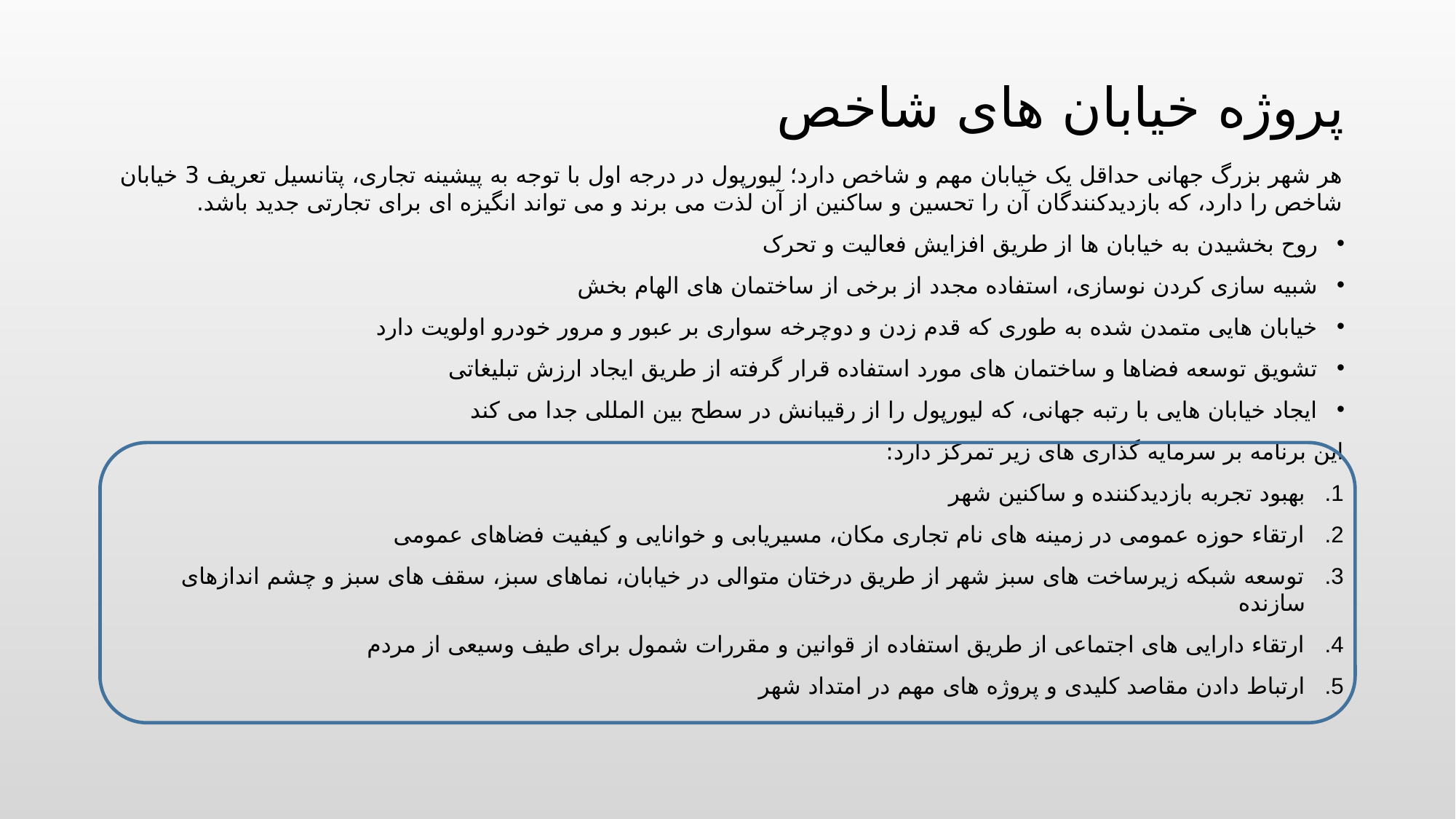

# پروژه خیابان های شاخص
هر شهر بزرگ جهانی حداقل یک خیابان مهم و شاخص دارد؛ لیورپول در درجه اول با توجه به پیشینه تجاری، پتانسیل تعریف 3 خیابان شاخص را دارد، که بازدیدکنندگان آن را تحسین و ساکنین از آن لذت می برند و می تواند انگیزه ای برای تجارتی جدید باشد.
روح بخشیدن به خیابان ها از طریق افزایش فعالیت و تحرک
شبیه سازی کردن نوسازی، استفاده مجدد از برخی از ساختمان های الهام بخش
خیابان هایی متمدن شده به طوری که قدم زدن و دوچرخه سواری بر عبور و مرور خودرو اولویت دارد
تشویق توسعه فضاها و ساختمان های مورد استفاده قرار گرفته از طریق ایجاد ارزش تبلیغاتی
ایجاد خیابان هایی با رتبه جهانی، که لیورپول را از رقیبانش در سطح بین المللی جدا می کند
این برنامه بر سرمایه گذاری های زیر تمرکز دارد:
بهبود تجربه بازدیدکننده و ساکنین شهر
ارتقاء حوزه عمومی در زمینه های نام تجاری مکان، مسیریابی و خوانایی و کیفیت فضاهای عمومی
توسعه شبکه زیرساخت های سبز شهر از طریق درختان متوالی در خیابان، نماهای سبز، سقف های سبز و چشم اندازهای سازنده
ارتقاء دارایی های اجتماعی از طریق استفاده از قوانین و مقررات شمول برای طیف وسیعی از مردم
ارتباط دادن مقاصد کلیدی و پروژه های مهم در امتداد شهر